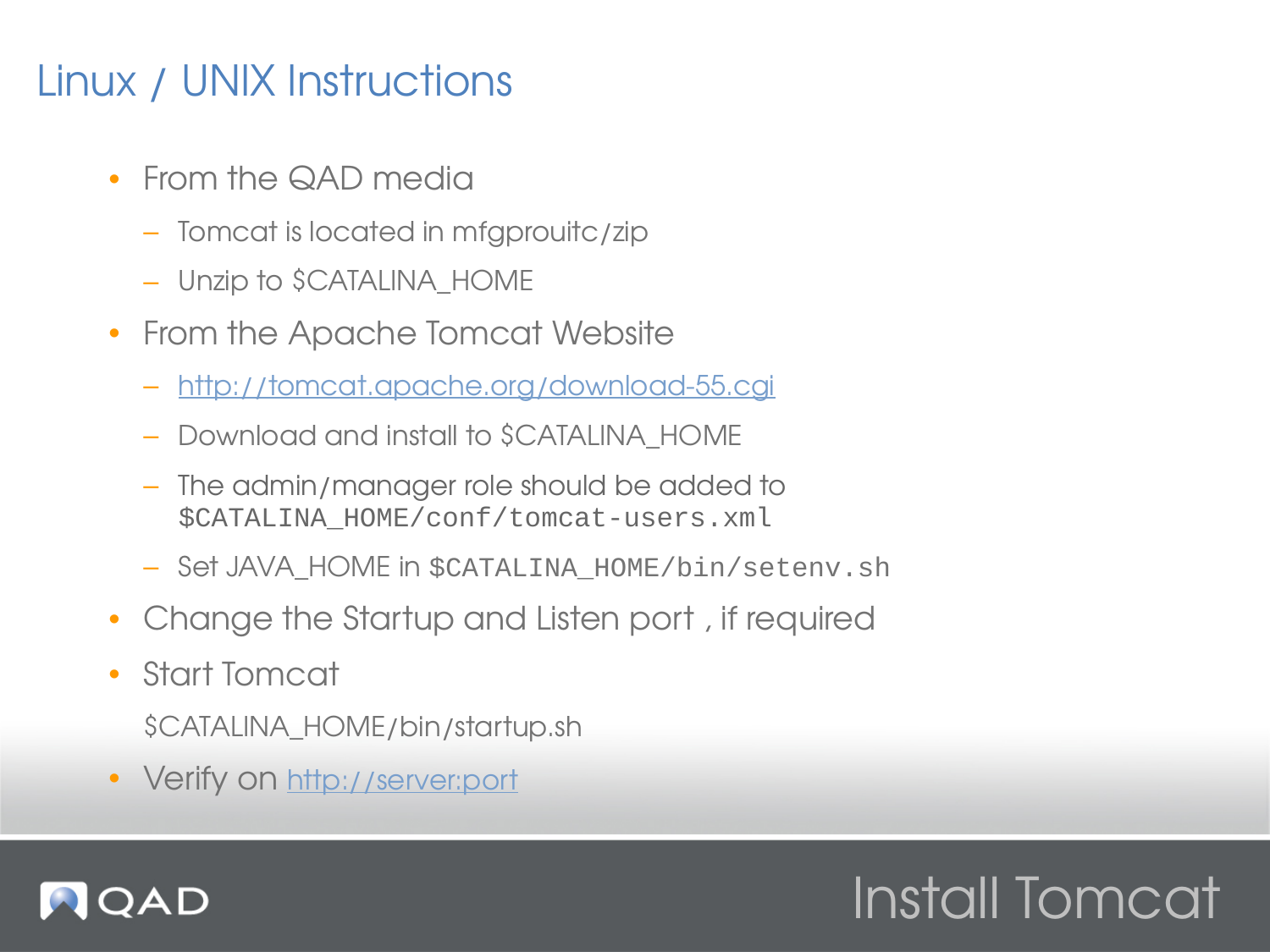

Linux / UNIX Instructions
From the QAD media
Tomcat is located in mfgprouitc/zip
Unzip to $CATALINA_HOME
From the Apache Tomcat Website
http://tomcat.apache.org/download-55.cgi
Download and install to $CATALINA_HOME
The admin/manager role should be added to $CATALINA_HOME/conf/tomcat-users.xml
Set JAVA_HOME in $CATALINA_HOME/bin/setenv.sh
Change the Startup and Listen port , if required
Start Tomcat
$CATALINA_HOME/bin/startup.sh
Verify on http://server:port

# Install Tomcat